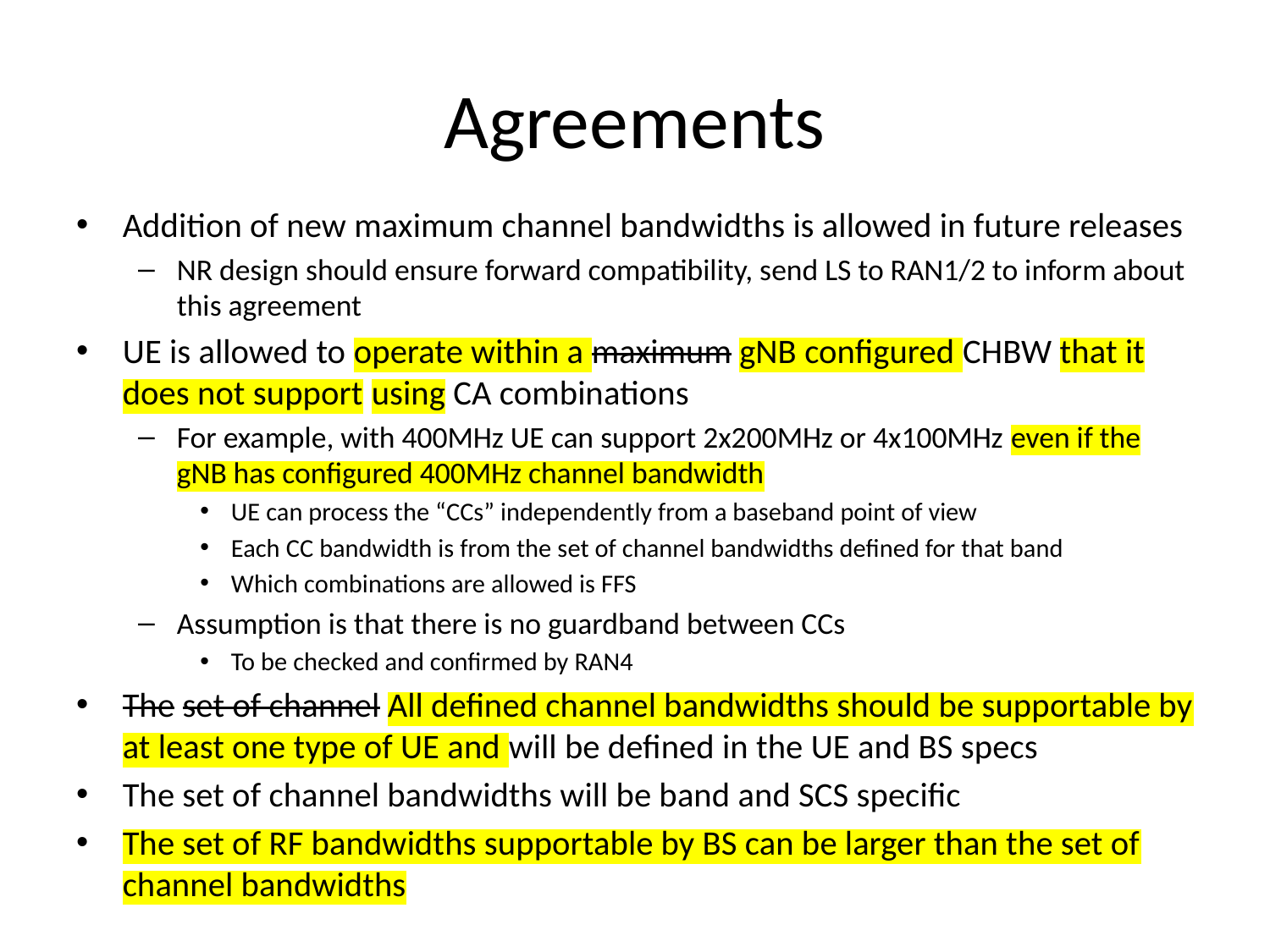

# Agreements
Addition of new maximum channel bandwidths is allowed in future releases
NR design should ensure forward compatibility, send LS to RAN1/2 to inform about this agreement
UE is allowed to operate within a maximum gNB configured CHBW that it does not support using CA combinations
For example, with 400MHz UE can support 2x200MHz or 4x100MHz even if the gNB has configured 400MHz channel bandwidth
UE can process the “CCs” independently from a baseband point of view
Each CC bandwidth is from the set of channel bandwidths defined for that band
Which combinations are allowed is FFS
Assumption is that there is no guardband between CCs
To be checked and confirmed by RAN4
The set of channel All defined channel bandwidths should be supportable by at least one type of UE and will be defined in the UE and BS specs
The set of channel bandwidths will be band and SCS specific
The set of RF bandwidths supportable by BS can be larger than the set of channel bandwidths